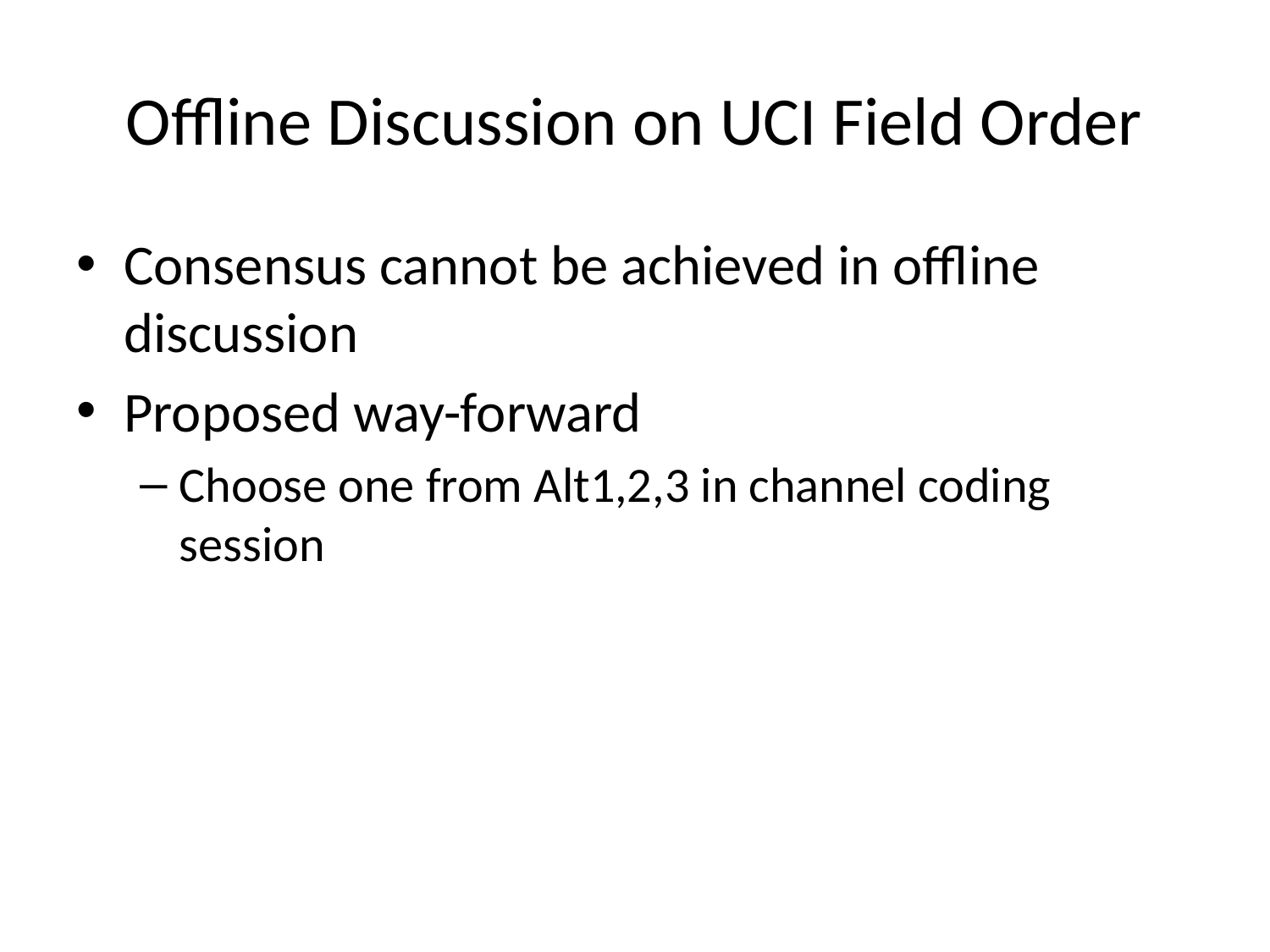

# Offline Discussion on UCI Field Order
Consensus cannot be achieved in offline discussion
Proposed way-forward
Choose one from Alt1,2,3 in channel coding session